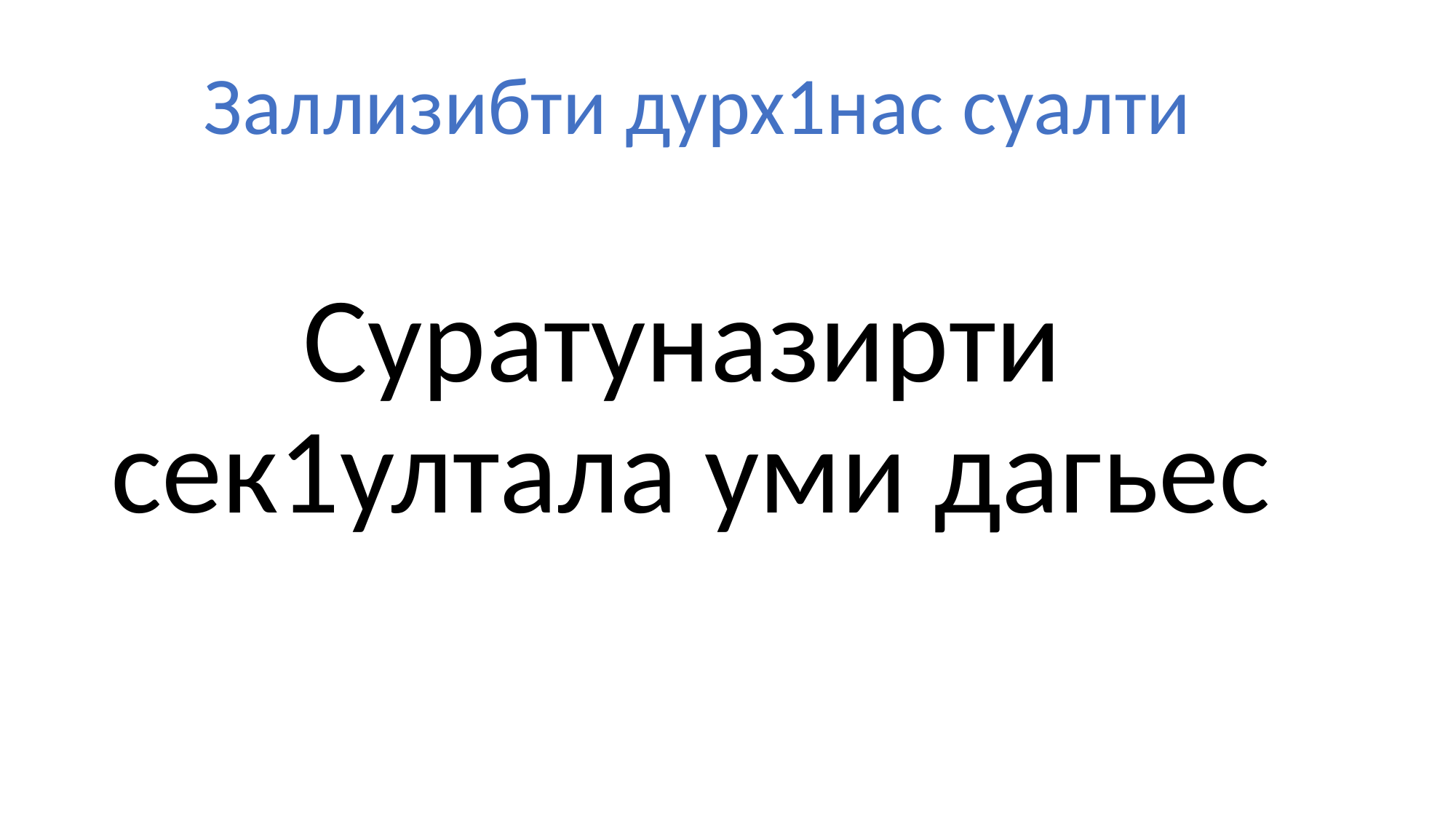

# Заллизибти дурх1нас суалти
       Суратуназирти сек1ултала уми дагьес